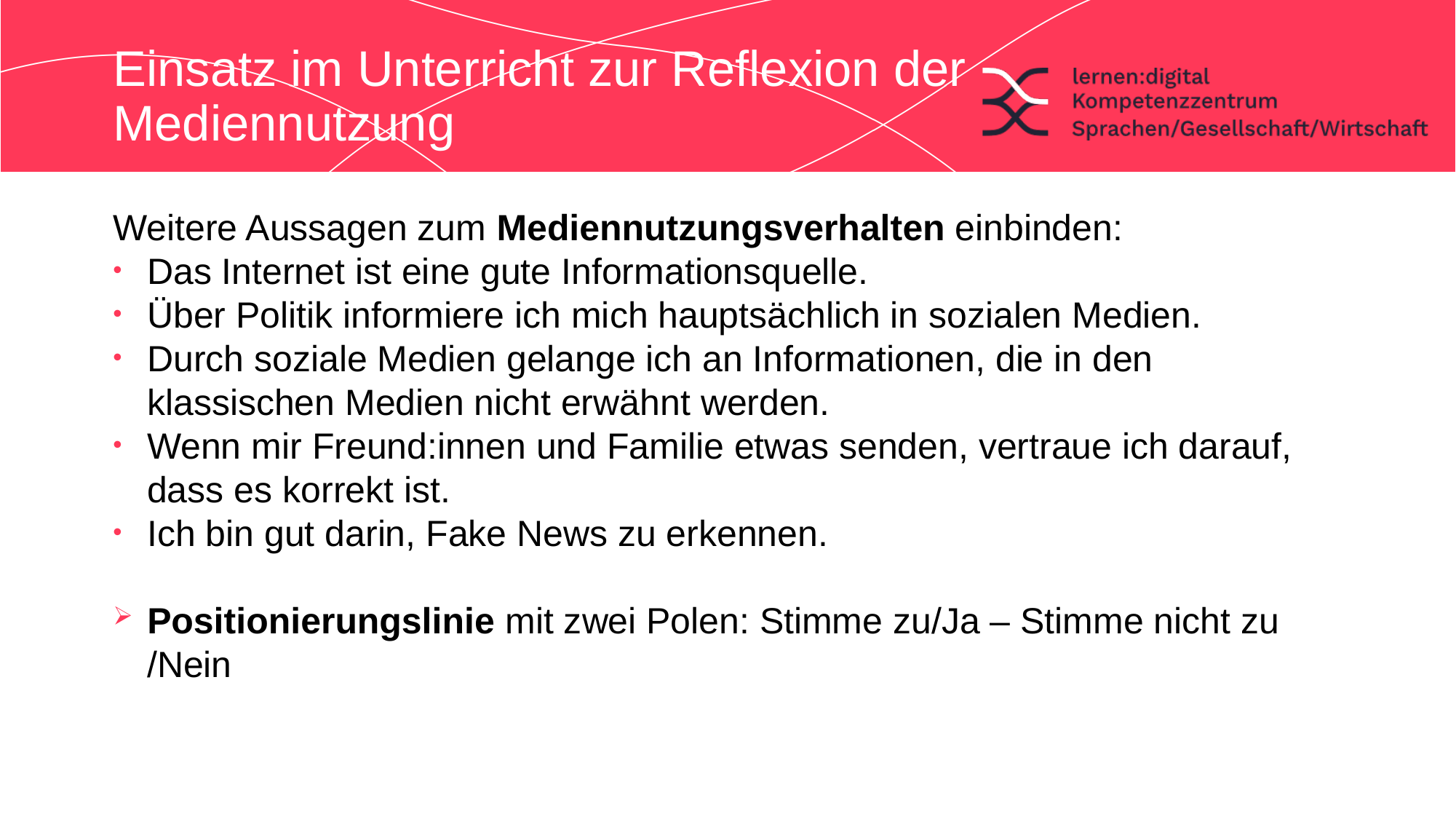

# Einsatz im Unterricht zur Reflexion der Mediennutzung
Weitere Aussagen zum Mediennutzungsverhalten einbinden:
Das Internet ist eine gute Informationsquelle.
Über Politik informiere ich mich hauptsächlich in sozialen Medien.
Durch soziale Medien gelange ich an Informationen, die in den klassischen Medien nicht erwähnt werden.
Wenn mir Freund:innen und Familie etwas senden, vertraue ich darauf, dass es korrekt ist.
Ich bin gut darin, Fake News zu erkennen.

Positionierungslinie mit zwei Polen: Stimme zu/Ja – Stimme nicht zu /Nein